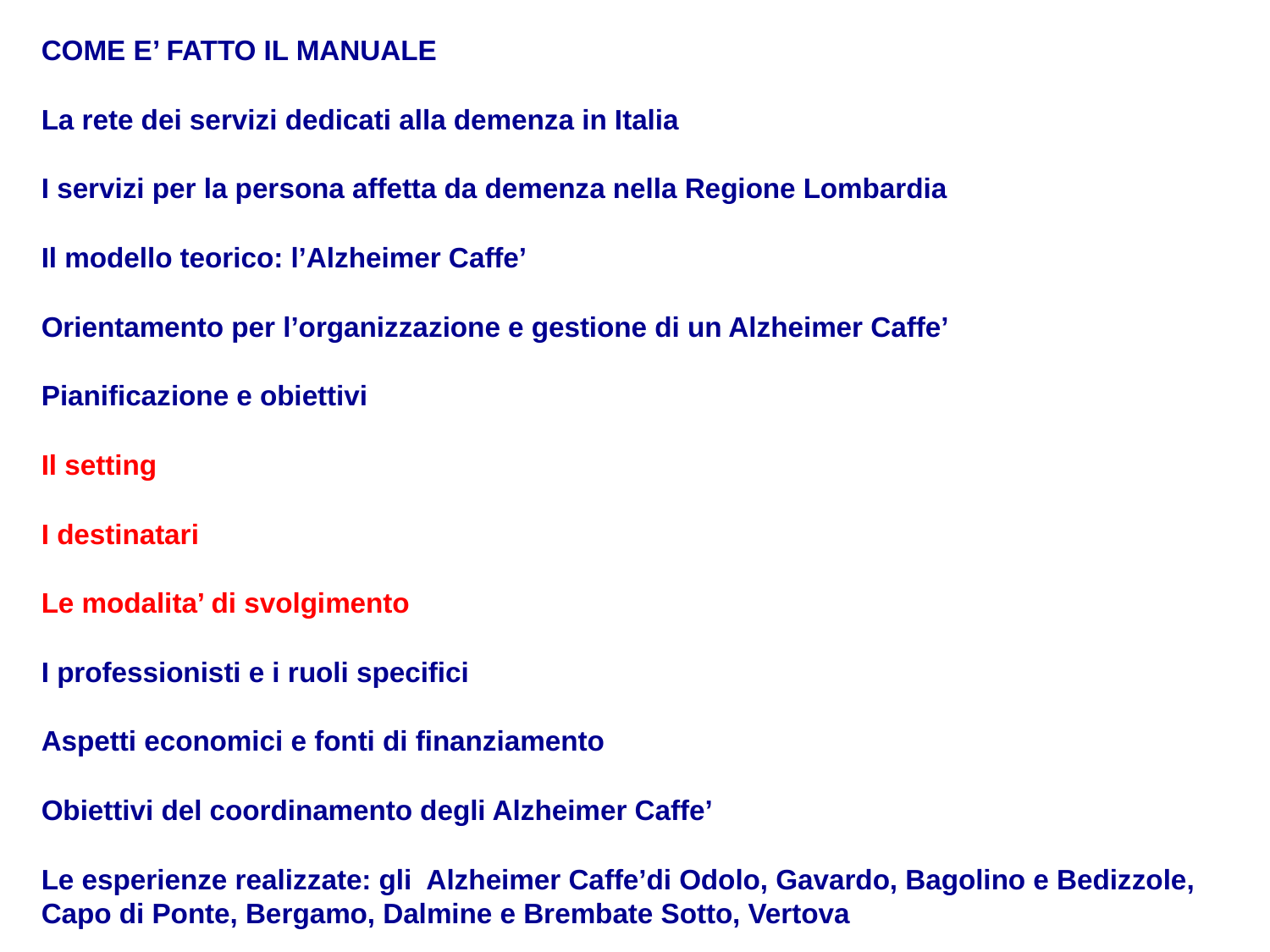

COME E’ FATTO IL MANUALE
La rete dei servizi dedicati alla demenza in Italia
I servizi per la persona affetta da demenza nella Regione Lombardia
Il modello teorico: l’Alzheimer Caffe’
Orientamento per l’organizzazione e gestione di un Alzheimer Caffe’
Pianificazione e obiettivi
Il setting
I destinatari
Le modalita’ di svolgimento
I professionisti e i ruoli specifici
Aspetti economici e fonti di finanziamento
Obiettivi del coordinamento degli Alzheimer Caffe’
Le esperienze realizzate: gli  Alzheimer Caffe’di Odolo, Gavardo, Bagolino e Bedizzole, Capo di Ponte, Bergamo, Dalmine e Brembate Sotto, Vertova